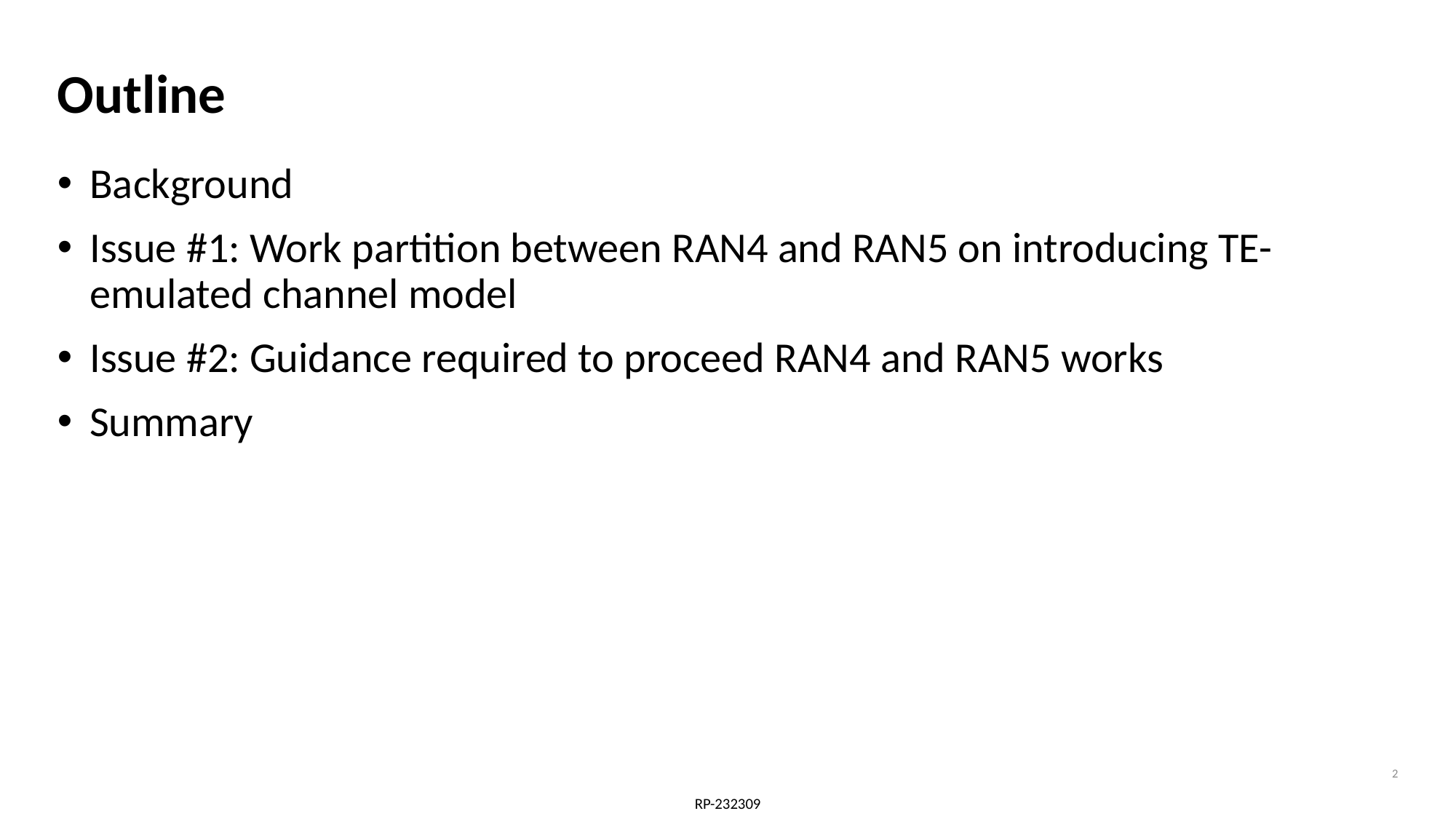

# Outline
Background
Issue #1: Work partition between RAN4 and RAN5 on introducing TE-emulated channel model
Issue #2: Guidance required to proceed RAN4 and RAN5 works
Summary
2